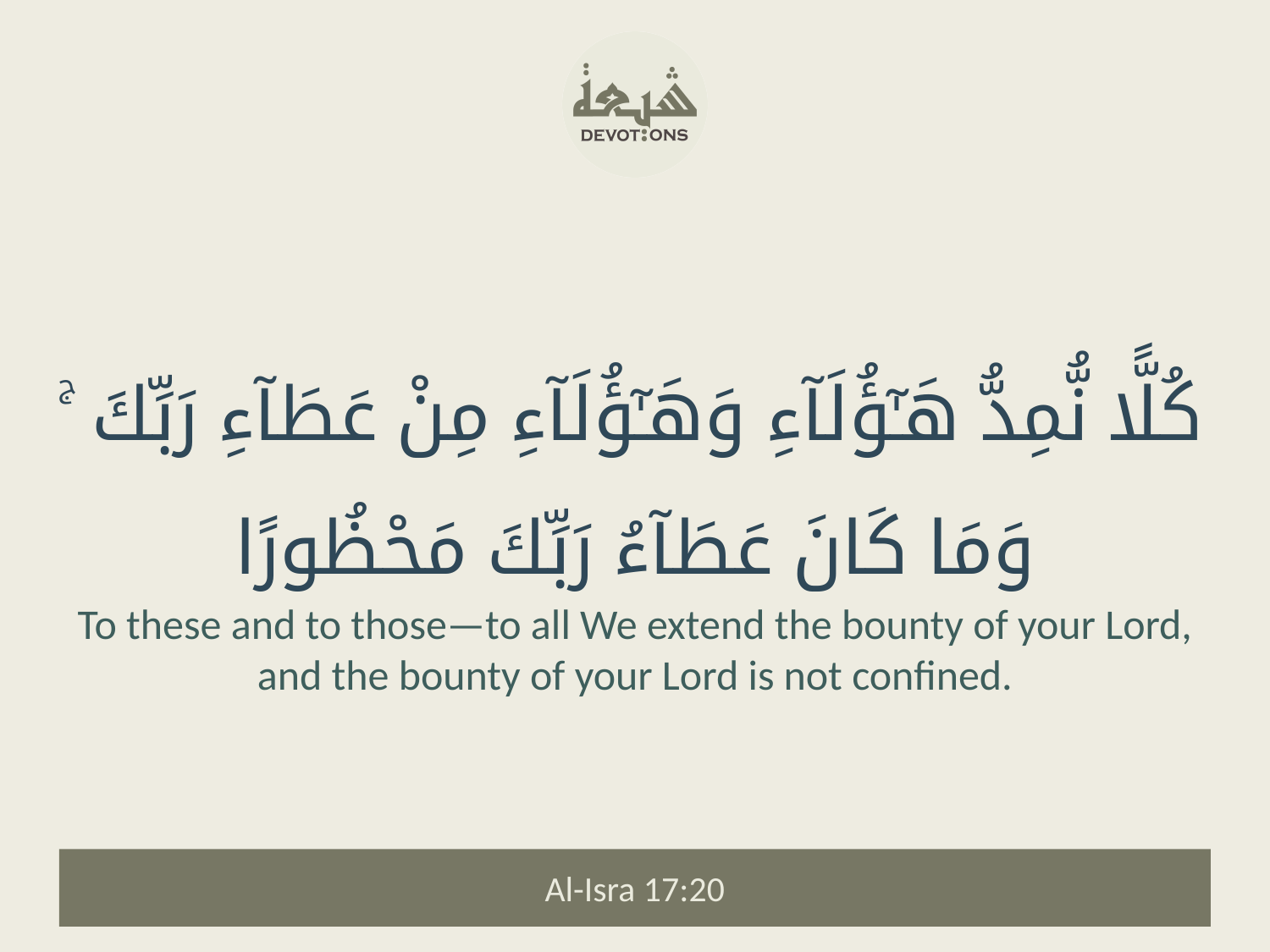

كُلًّا نُّمِدُّ هَـٰٓؤُلَآءِ وَهَـٰٓؤُلَآءِ مِنْ عَطَآءِ رَبِّكَ ۚ وَمَا كَانَ عَطَآءُ رَبِّكَ مَحْظُورًا
To these and to those—to all We extend the bounty of your Lord, and the bounty of your Lord is not confined.
Al-Isra 17:20